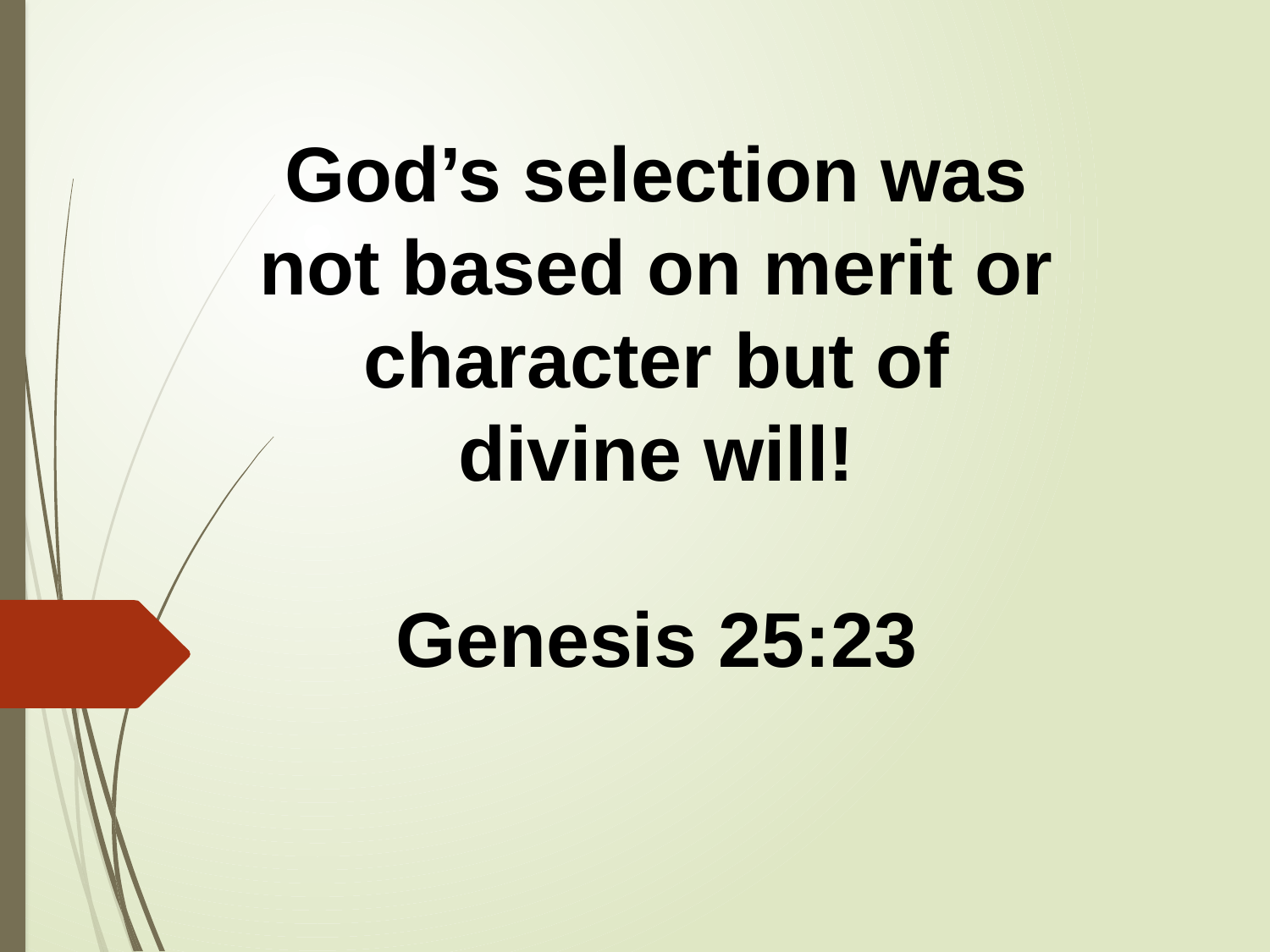

God’s selection was not based on merit or character but of divine will!

Genesis 25:23